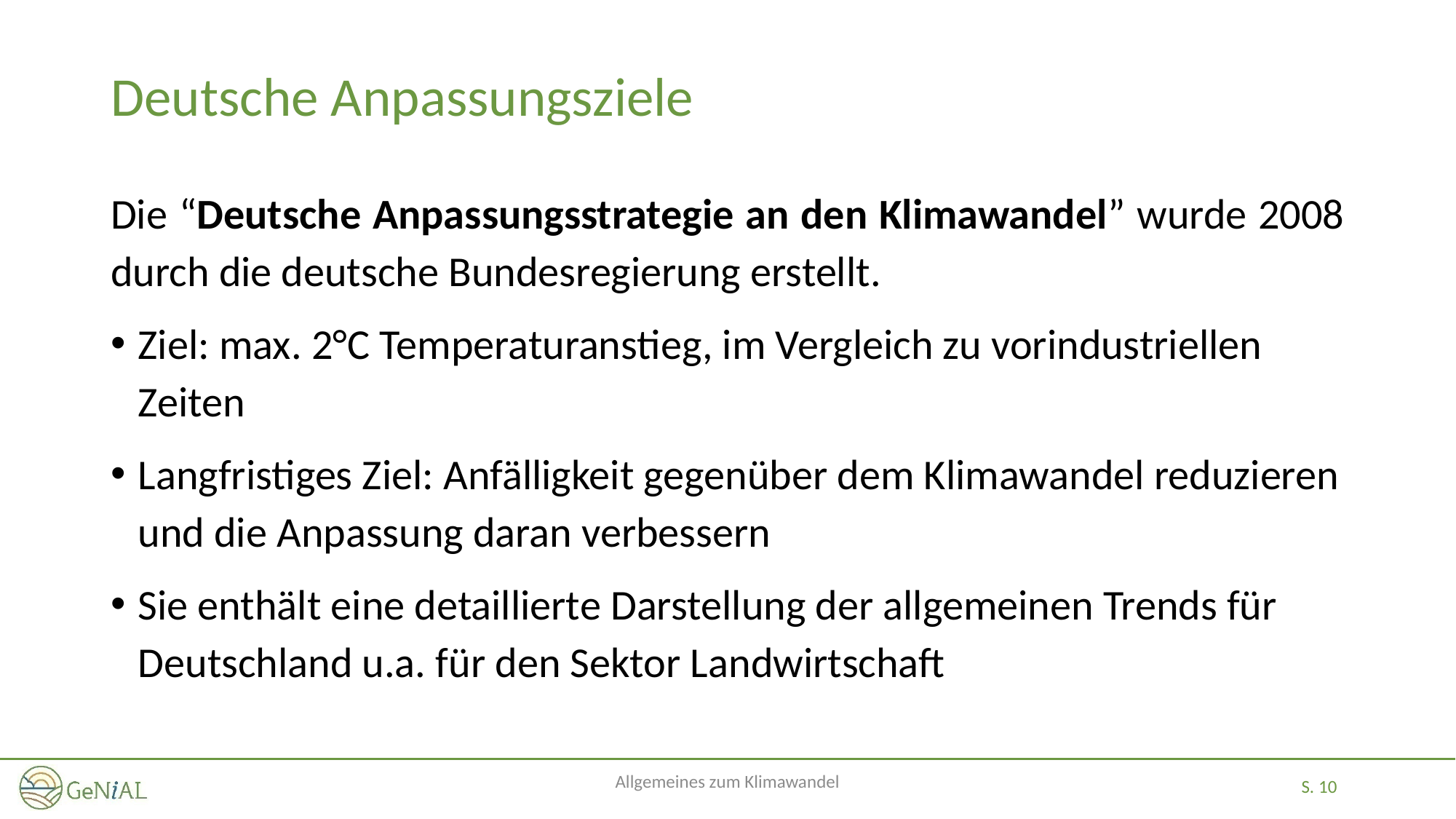

# Deutsche Anpassungsziele
Die “Deutsche Anpassungsstrategie an den Klimawandel” wurde 2008 durch die deutsche Bundesregierung erstellt.
Ziel: max. 2°C Temperaturanstieg, im Vergleich zu vorindustriellen Zeiten
Langfristiges Ziel: Anfälligkeit gegenüber dem Klimawandel reduzieren und die Anpassung daran verbessern
Sie enthält eine detaillierte Darstellung der allgemeinen Trends für Deutschland u.a. für den Sektor Landwirtschaft

Allgemeines zum Klimawandel